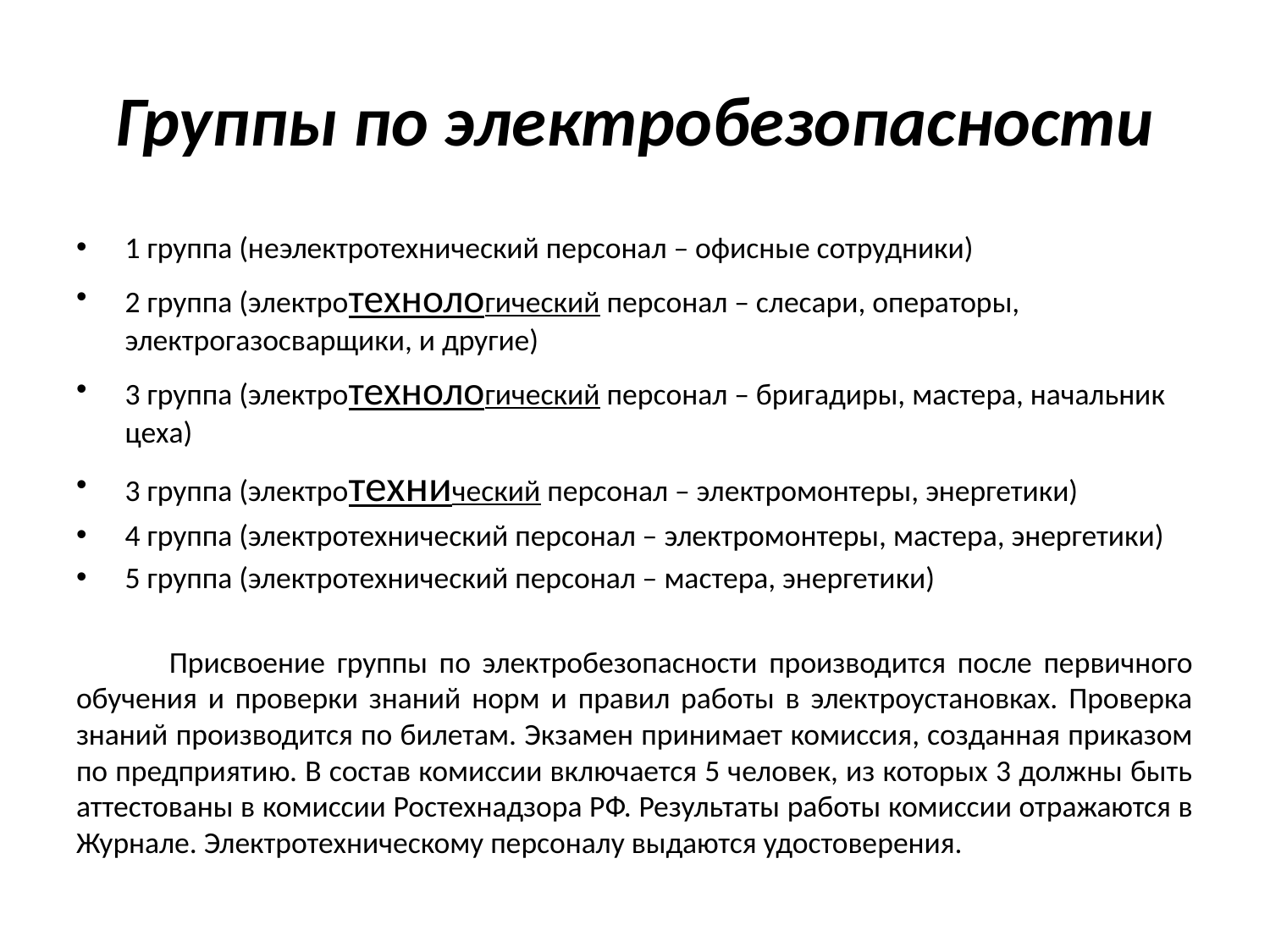

# Группы по электробезопасности
1 группа (неэлектротехнический персонал – офисные сотрудники)
2 группа (электротехнологический персонал – слесари, операторы, электрогазосварщики, и другие)
3 группа (электротехнологический персонал – бригадиры, мастера, начальник цеха)
3 группа (электротехнический персонал – электромонтеры, энергетики)
4 группа (электротехнический персонал – электромонтеры, мастера, энергетики)
5 группа (электротехнический персонал – мастера, энергетики)

        Присвоение группы по электробезопасности производится после первичного обучения и проверки знаний норм и правил работы в электроустановках. Проверка знаний производится по билетам. Экзамен принимает комиссия, созданная приказом по предприятию. В состав комиссии включается 5 человек, из которых 3 должны быть аттестованы в комиссии Ростехнадзора РФ. Результаты работы комиссии отражаются в Журнале. Электротехническому персоналу выдаются удостоверения.